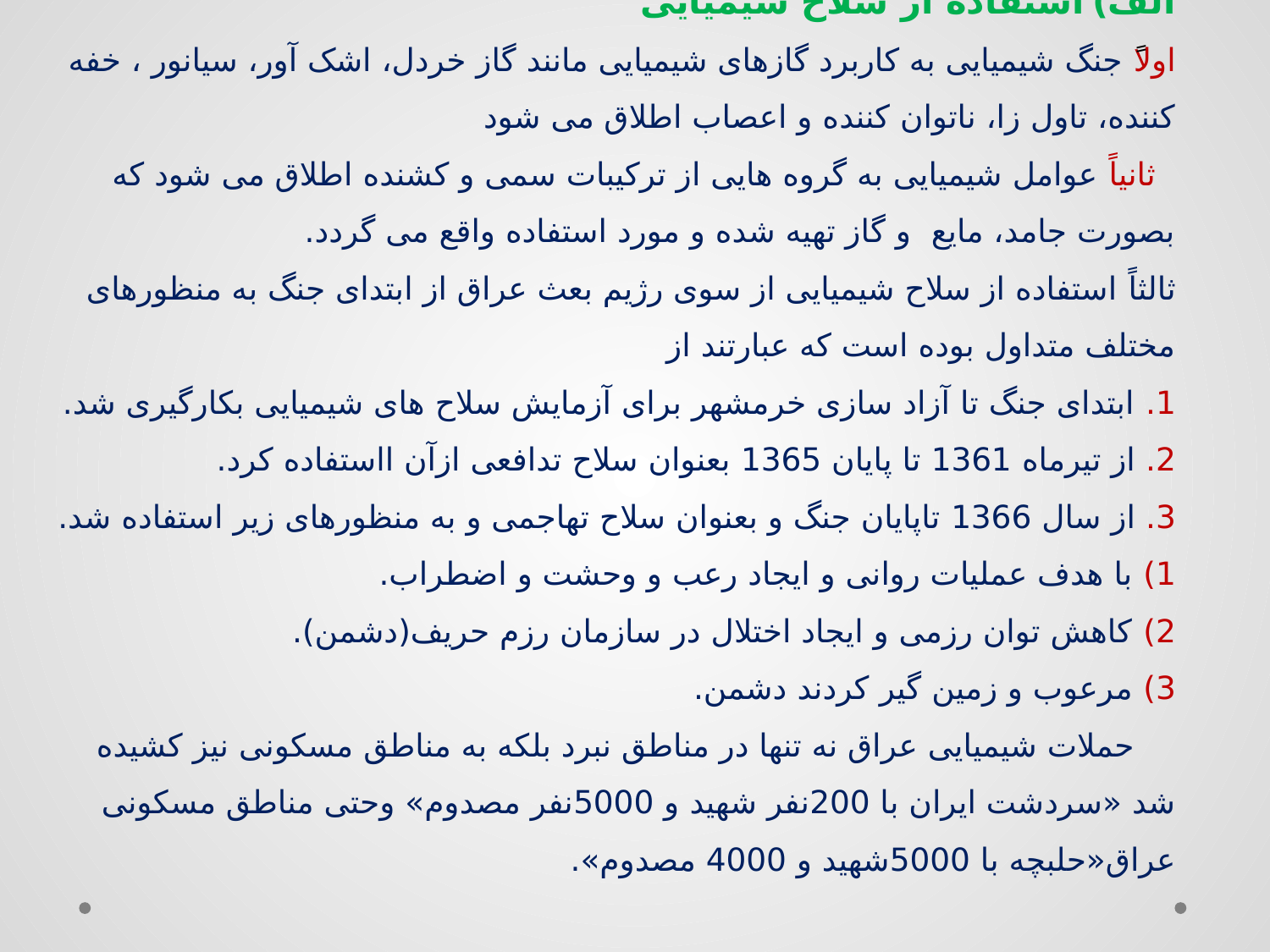

# الف) استفاده از سلاح شیمیایی اولاً جنگ شیمیایی به کاربرد گازهای شیمیایی مانند گاز خردل، اشک آور، سیانور ، خفه کننده، تاول زا، ناتوان کننده و اعصاب اطلاق می شود ثانیاً عوامل شیمیایی به گروه هایی از ترکیبات سمی و کشنده اطلاق می شود که بصورت جامد، مایع  و گاز تهیه شده و مورد استفاده واقع می گردد. ثالثاً استفاده از سلاح شیمیایی از سوی رژیم بعث عراق از ابتدای جنگ به منظورهای مختلف متداول بوده است که عبارتند از 1. ابتدای جنگ تا آزاد سازی خرمشهر برای آزمایش سلاح های شیمیایی بکارگیری شد. 2. از تیرماه 1361 تا پایان 1365 بعنوان سلاح تدافعی ازآن ااستفاده کرد. 3. از سال 1366 تاپایان جنگ و بعنوان سلاح تهاجمی و به منظورهای زیر استفاده شد. 1) با هدف عملیات روانی و ایجاد رعب و وحشت و اضطراب. 2) کاهش توان رزمی و ایجاد اختلال در سازمان رزم حریف(دشمن). 3) مرعوب و زمین گیر کردند دشمن. حملات شیمیایی عراق نه تنها در مناطق نبرد بلکه به مناطق مسکونی نیز کشیده شد «سردشت ایران با 200نفر شهید و 5000نفر مصدوم» وحتی مناطق مسکونی عراق«حلبچه با 5000شهید و 4000 مصدوم».